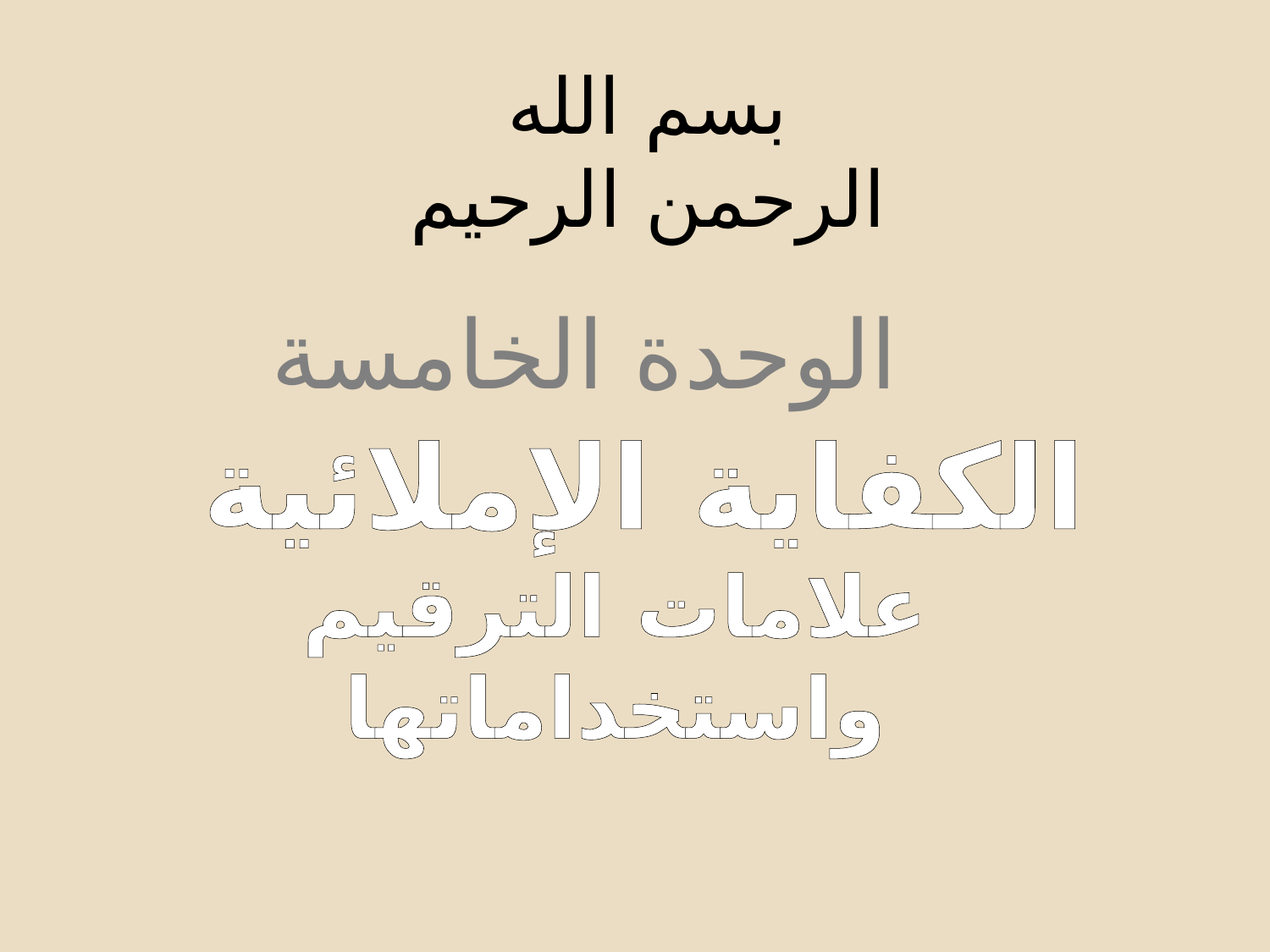

بسم الله الرحمن الرحيم
الوحدة الخامسة
الكفاية الإملائية
علامات الترقيم واستخداماتها